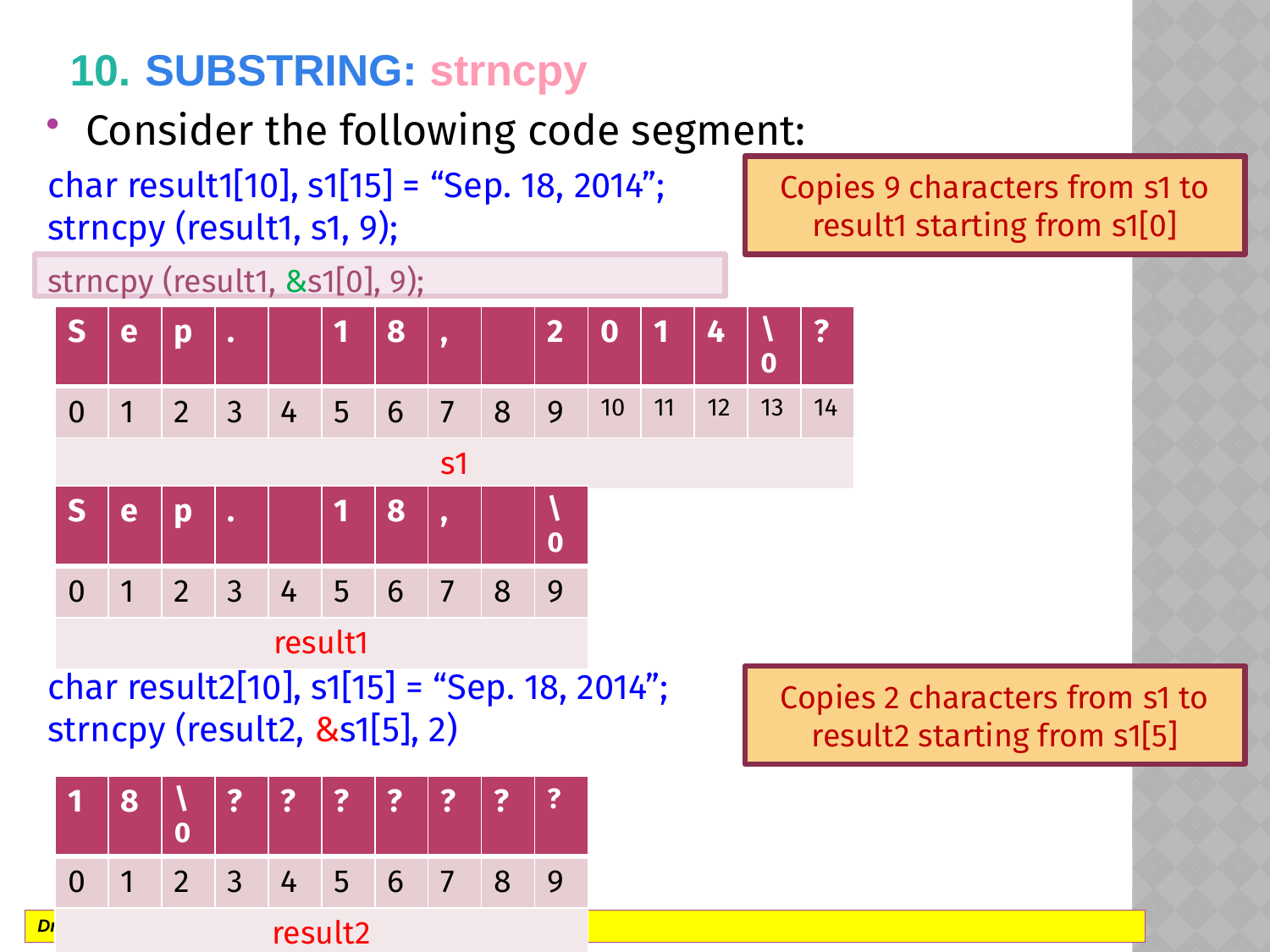

# 10. Substring: strncpy
Consider the following code segment:
char result1[10], s1[15] = “Sep. 18, 2014”;
strncpy (result1, s1, 9);
Copies 9 characters from s1 to result1 starting from s1[0]
strncpy (result1, &s1[0], 9);
| S | e | p | . |  | 1 | 8 | , |  | 2 | 0 | 1 | 4 | \0 | ? |
| --- | --- | --- | --- | --- | --- | --- | --- | --- | --- | --- | --- | --- | --- | --- |
| 0 | 1 | 2 | 3 | 4 | 5 | 6 | 7 | 8 | 9 | 10 | 11 | 12 | 13 | 14 |
| s1 |  |  |  |  |  |  |  |  |  |  |  |  |  |  |
| S | e | p | . |  | 1 | 8 | , |  | \0 |
| --- | --- | --- | --- | --- | --- | --- | --- | --- | --- |
| 0 | 1 | 2 | 3 | 4 | 5 | 6 | 7 | 8 | 9 |
| result1 |  |  |  |  |  |  |  |  |  |
char result2[10], s1[15] = “Sep. 18, 2014”;
strncpy (result2, &s1[5], 2)
Copies 2 characters from s1 to result2 starting from s1[5]
| 1 | 8 | \0 | ? | ? | ? | ? | ? | ? | ? |
| --- | --- | --- | --- | --- | --- | --- | --- | --- | --- |
| 0 | 1 | 2 | 3 | 4 | 5 | 6 | 7 | 8 | 9 |
| result2 |  |  |  |  |  |  |  |  |  |
Dr. Soha S. Zaghloul			30